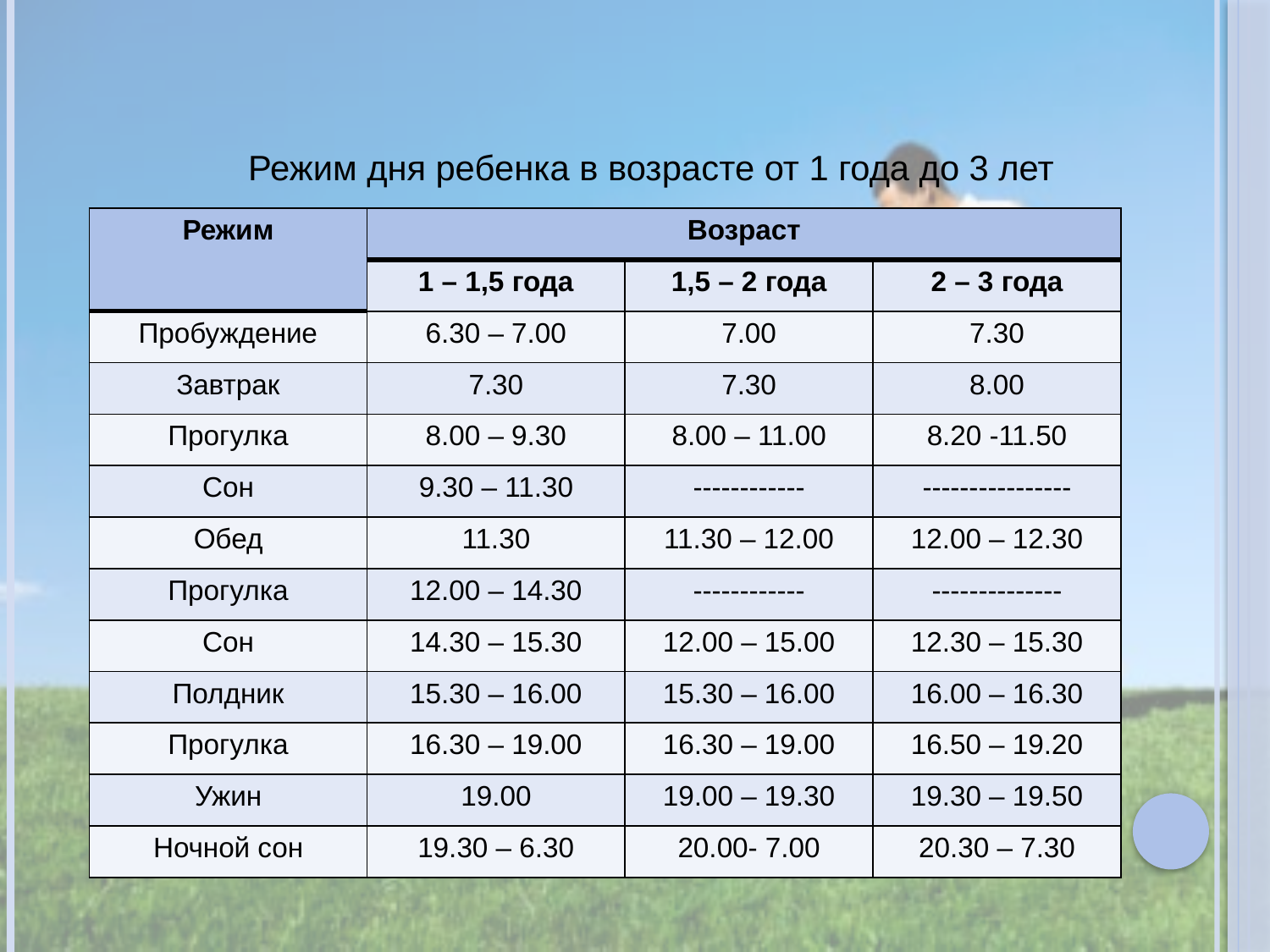

Режим дня ребенка в возрасте от 1 года до 3 лет
# Режим дня –один из основных критериев сохранения здоровья ребенка
| Режим | Возраст |  |  |
| --- | --- | --- | --- |
|  | 1 – 1,5 года | 1,5 – 2 года | 2 – 3 года |
| Пробуждение | 6.30 – 7.00 | 7.00 | 7.30 |
| Завтрак | 7.30 | 7.30 | 8.00 |
| Прогулка | 8.00 – 9.30 | 8.00 – 11.00 | 8.20 -11.50 |
| Сон | 9.30 – 11.30 | ------------ | ---------------- |
| Обед | 11.30 | 11.30 – 12.00 | 12.00 – 12.30 |
| Прогулка | 12.00 – 14.30 | ------------ | -------------- |
| Сон | 14.30 – 15.30 | 12.00 – 15.00 | 12.30 – 15.30 |
| Полдник | 15.30 – 16.00 | 15.30 – 16.00 | 16.00 – 16.30 |
| Прогулка | 16.30 – 19.00 | 16.30 – 19.00 | 16.50 – 19.20 |
| Ужин | 19.00 | 19.00 – 19.30 | 19.30 – 19.50 |
| Ночной сон | 19.30 – 6.30 | 20.00- 7.00 | 20.30 – 7.30 |